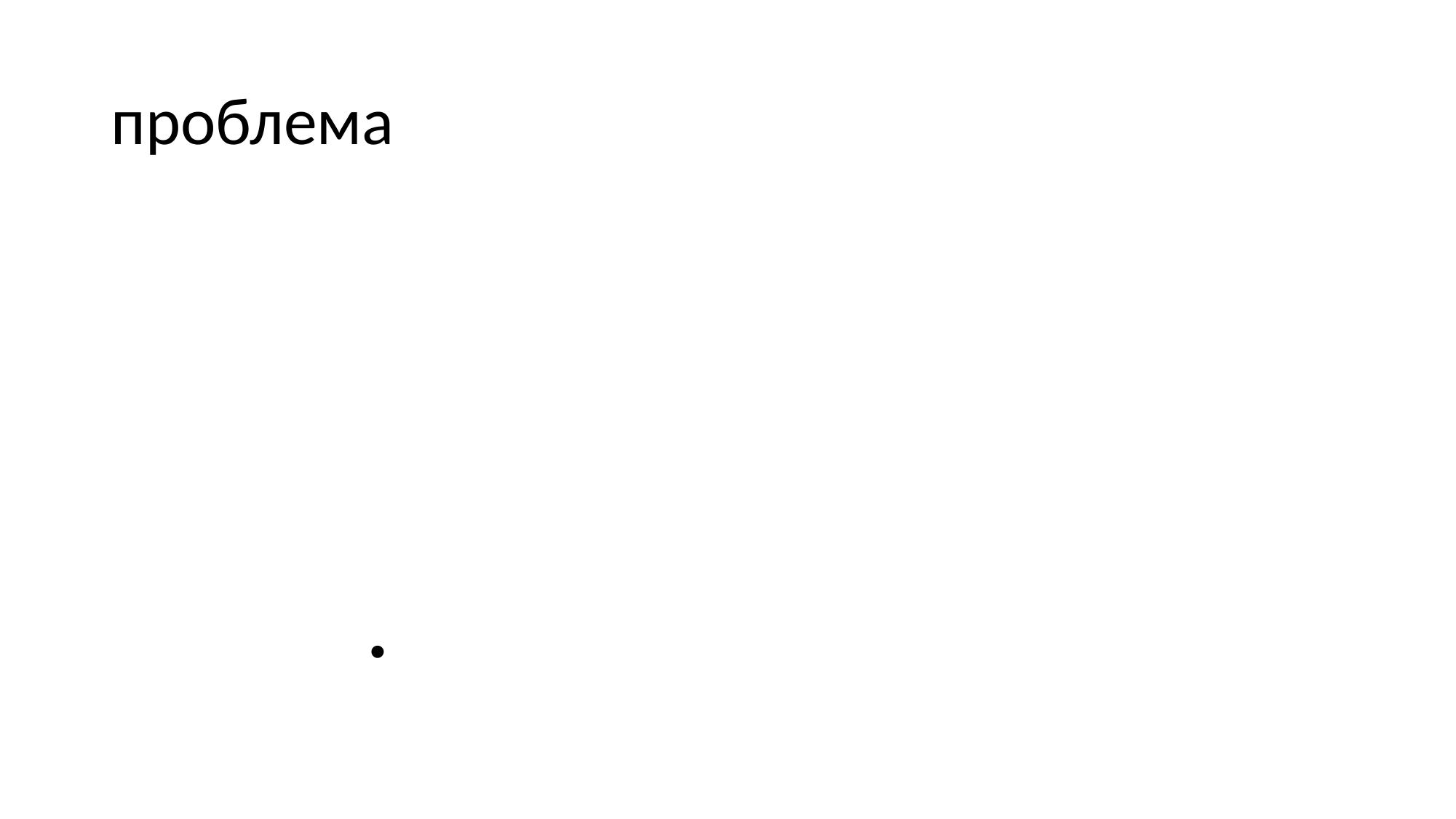

# проблема
притча:
Родительское собрание напоминает секту : все молча слушают одного человека, потом безропотно сдают деньги и в задумчивости, под покровом ночи, поодиночке расходятся по домам